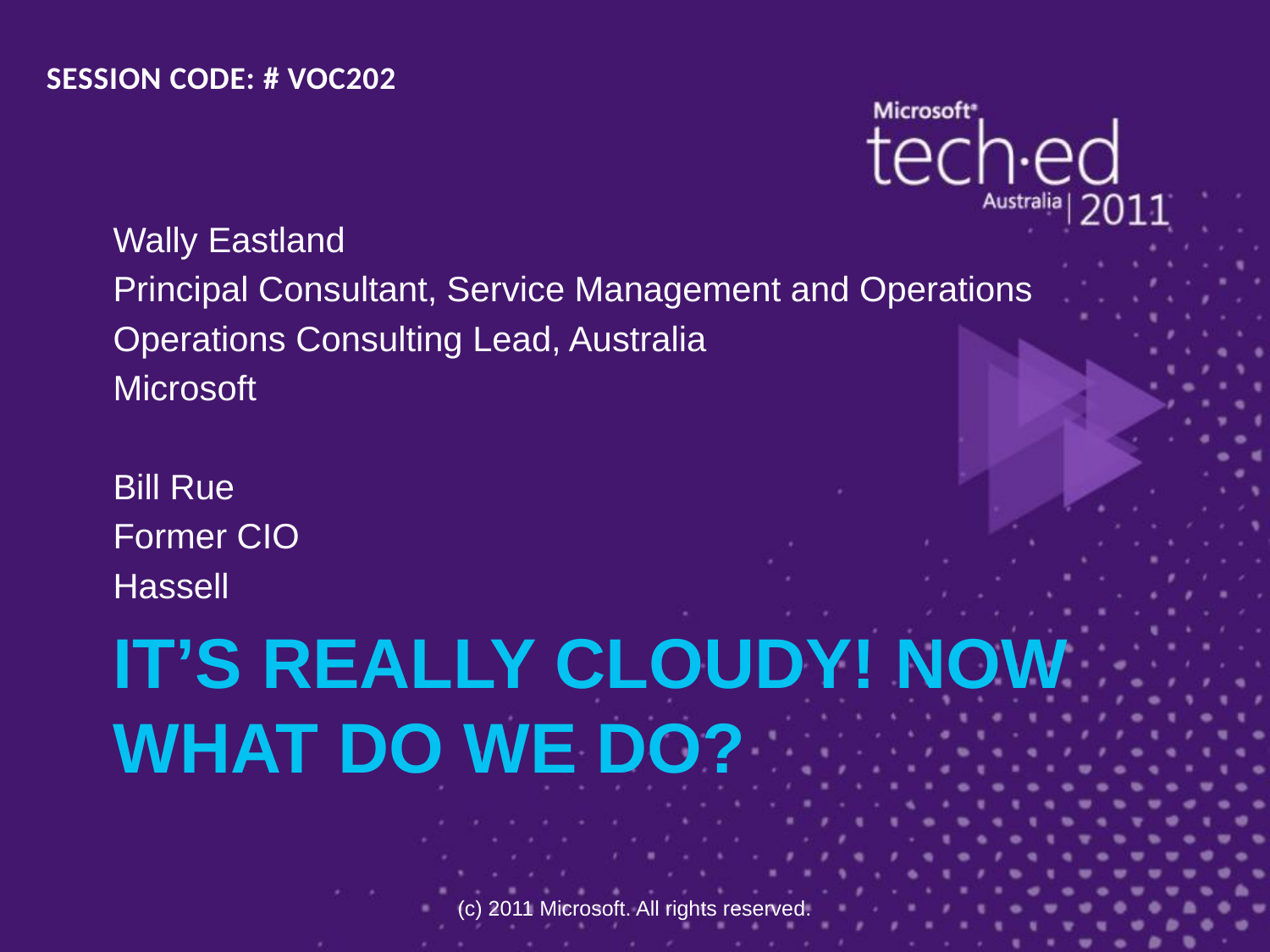

SESSION CODE: # VOC202
Wally Eastland
Principal Consultant, Service Management and Operations
Operations Consulting Lead, Australia
Microsoft

Bill Rue
Former CIO
Hassell
# IT’s Really Cloudy! Now What Do We Do?
(c) 2011 Microsoft. All rights reserved.